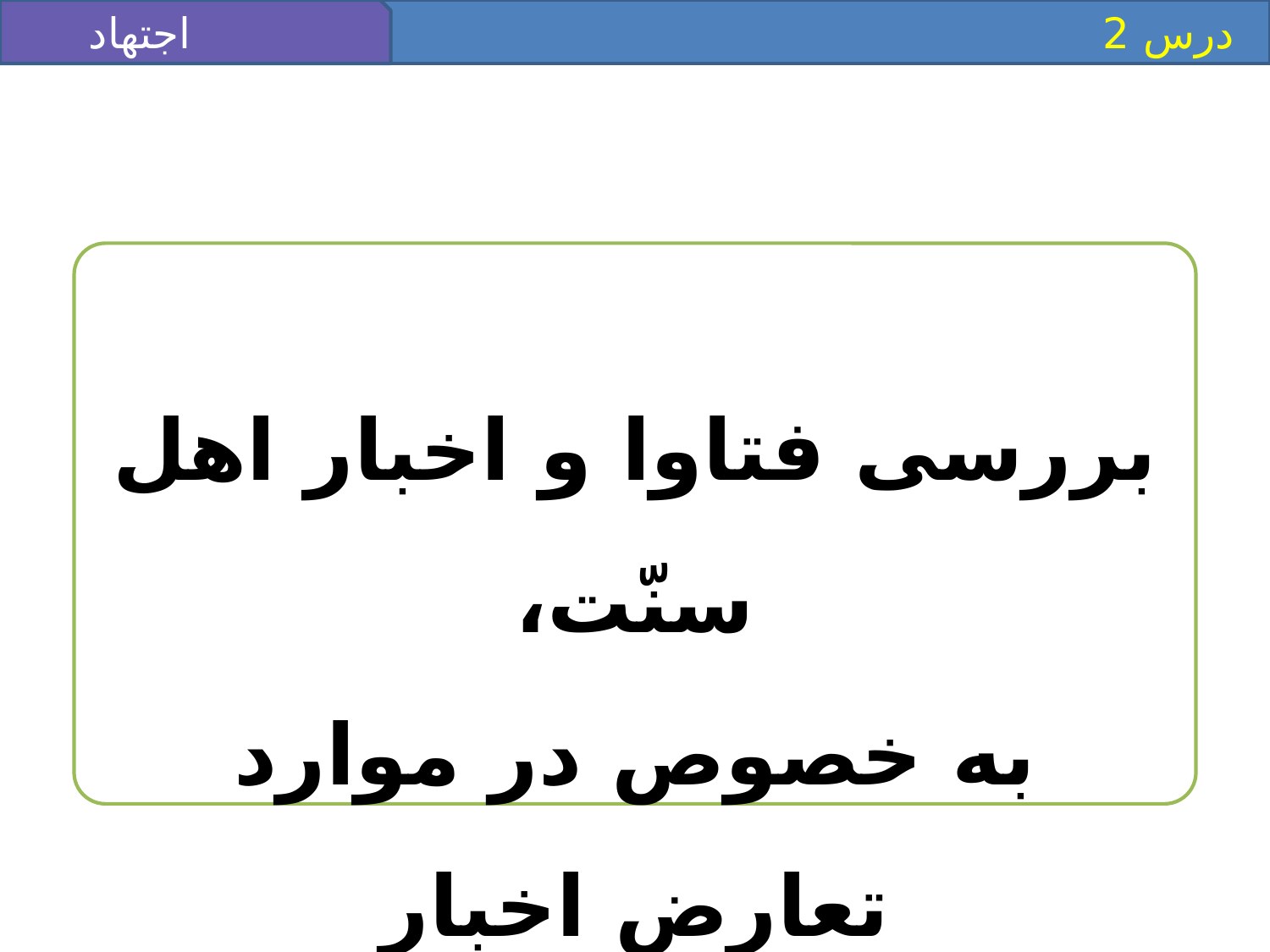

اجتهاد
 درس 2

بررسى فتاوا و اخبار اهل سنّت،
به خصوص در موارد تعارض اخبار